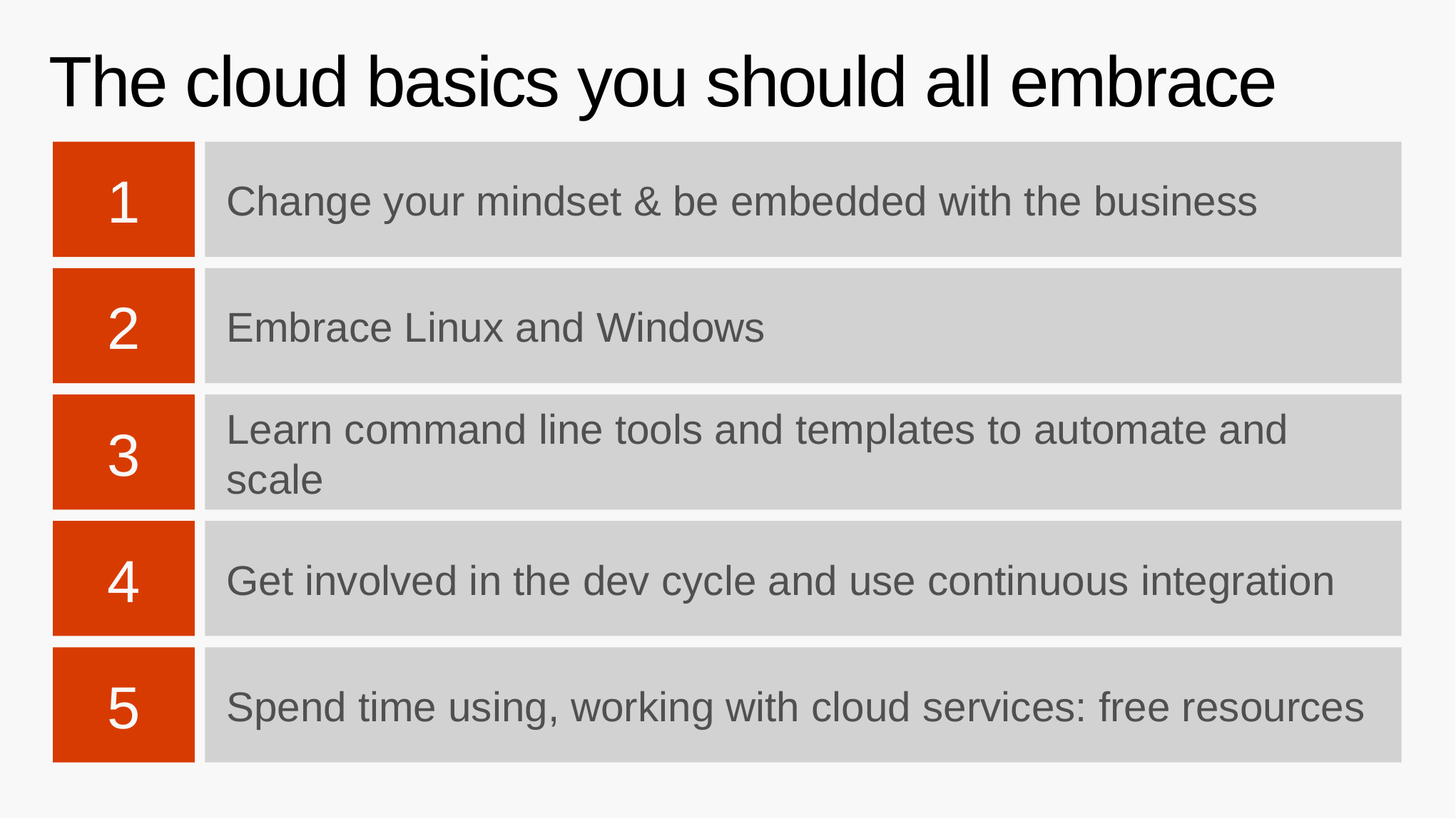

# The cloud basics you should all embrace
1
Change your mindset & be embedded with the business
Embrace Linux and Windows
2
3
Learn command line tools and templates to automate and scale
4
Get involved in the dev cycle and use continuous integration
5
Spend time using, working with cloud services: free resources